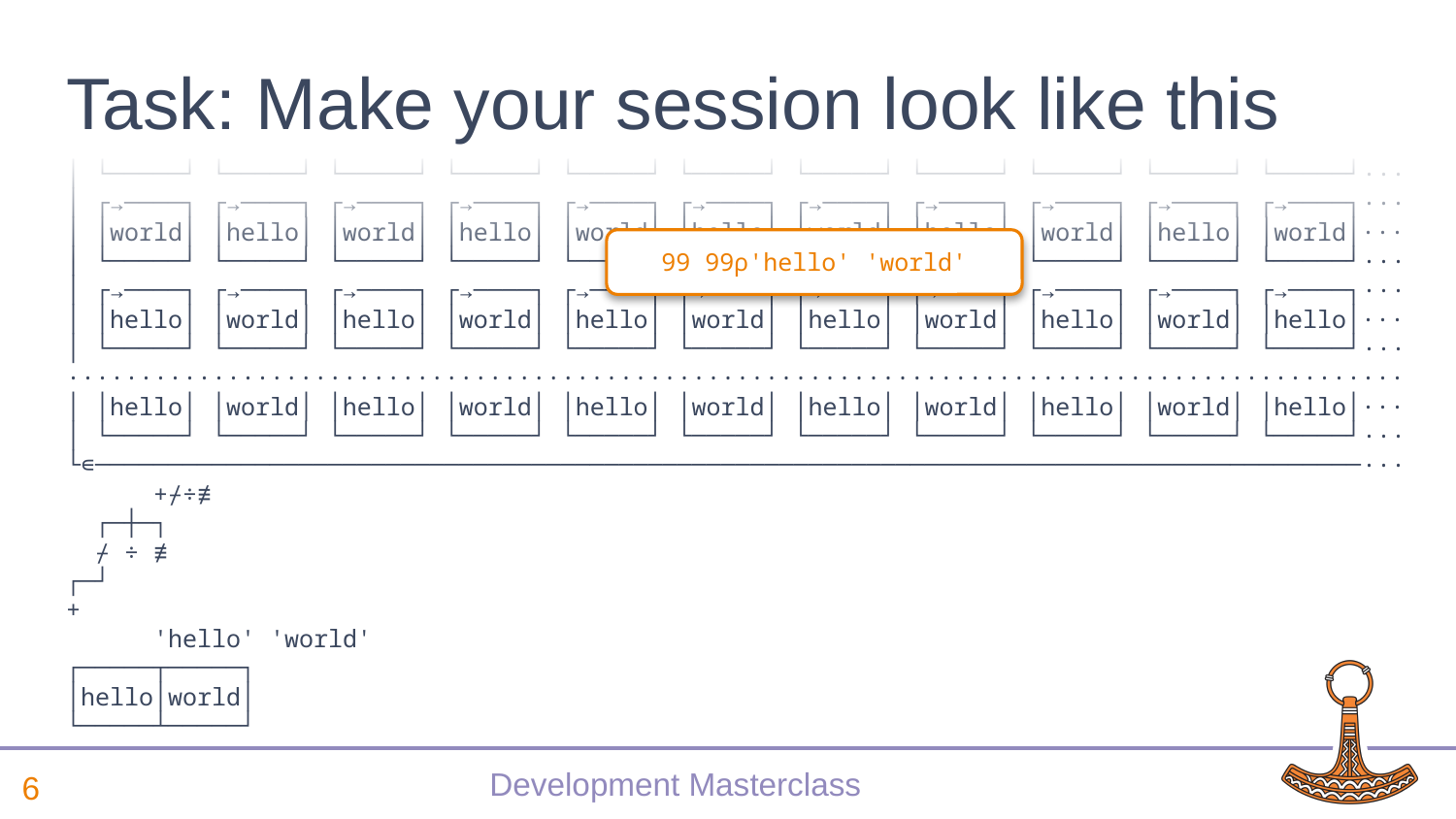

# Task: Make your session look like this

│ └─────┘ └─────┘ └─────┘ └─────┘ └─────┘ └─────┘ └─────┘ └─────┘ └─────┘ └─────┘ └─────┘···
│ ┌→────┐ ┌→────┐ ┌→────┐ ┌→────┐ ┌→────┐ ┌→────┐ ┌→────┐ ┌→────┐ ┌→────┐ ┌→────┐ ┌→────┐···
│ │world│ │hello│ │world│ │hello│ │world│ │hello│ │world│ │hello│ │world│ │hello│ │world│···
│ └─────┘ └─────┘ └─────┘ └─────┘ └─────┘ └─────┘ └─────┘ └─────┘ └─────┘ └─────┘ └─────┘···
│ ┌→────┐ ┌→────┐ ┌→────┐ ┌→────┐ ┌→────┐ ┌→────┐ ┌→────┐ ┌→────┐ ┌→────┐ ┌→────┐ ┌→────┐···
│ │hello│ │world│ │hello│ │world│ │hello│ │world│ │hello│ │world│ │hello│ │world│ │hello│···
│ └─────┘ └─────┘ └─────┘ └─────┘ └─────┘ └─────┘ └─────┘ └─────┘ └─────┘ └─────┘ └─────┘···
····························································································
│ │hello│ │world│ │hello│ │world│ │hello│ │world│ │hello│ │world│ │hello│ │world│ │hello│···
│ └─────┘ └─────┘ └─────┘ └─────┘ └─────┘ └─────┘ └─────┘ └─────┘ └─────┘ └─────┘ └─────┘···
└∊───────────────────────────────────────────────────────────────────────────────────────···
      +⌿÷≢
  ┌─┼─┐
  ⌿ ÷ ≢
┌─┘
+
      'hello' 'world'
┌─────┬─────┐
│hello│world│
└─────┴─────┘

99 99⍴'hello' 'world'